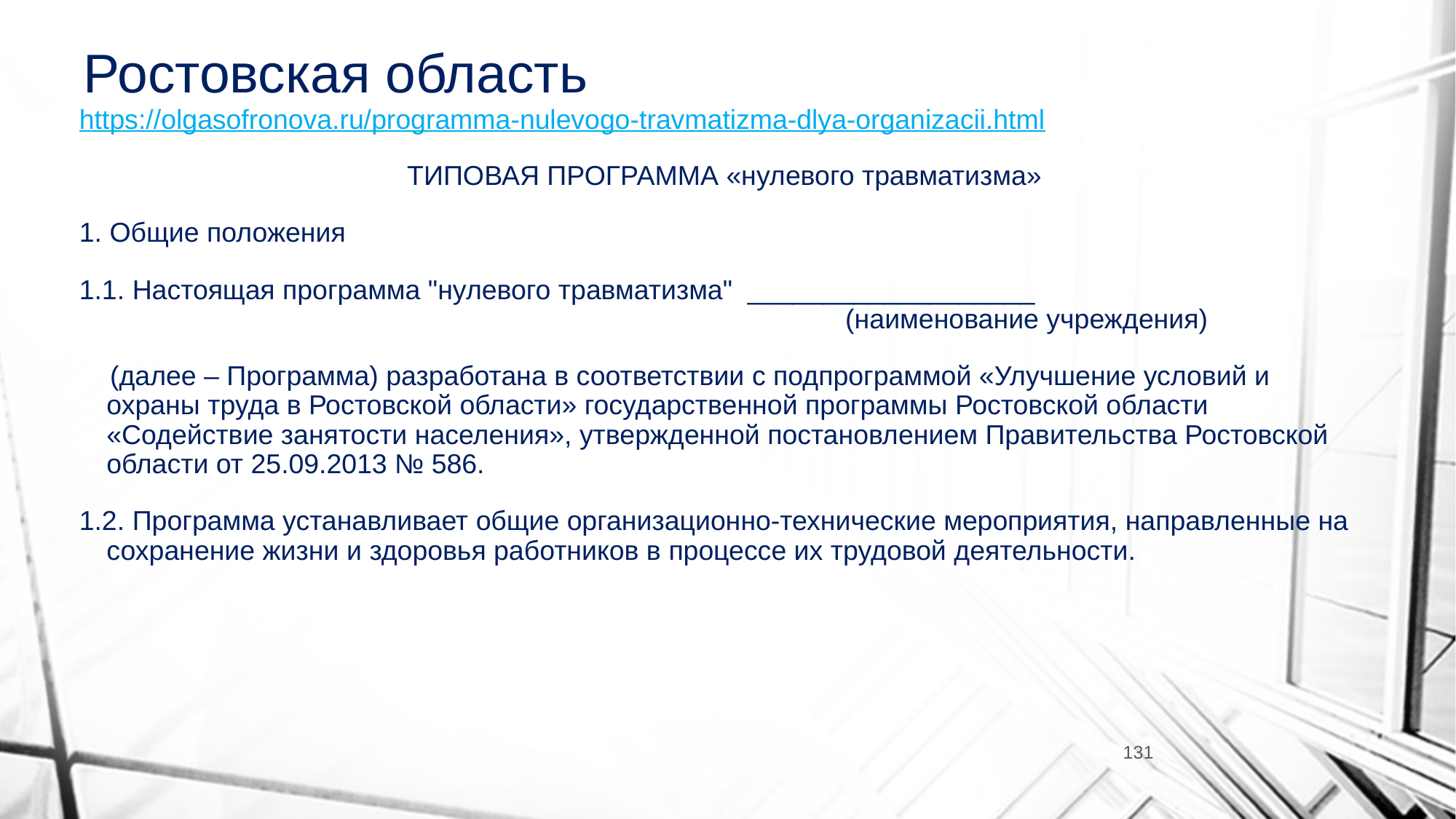

# Ростовская область
https://olgasofronova.ru/programma-nulevogo-travmatizma-dlya-organizacii.html
 ТИПОВАЯ ПРОГРАММА «нулевого травматизма»
1. Общие положения
1.1. Настоящая программа "нулевого травматизма"  ___________________                                                                                                                                            (наименование учреждения)
    (далее – Программа) разработана в соответствии с подпрограммой «Улучшение условий и охраны труда в Ростовской области» государственной программы Ростовской области «Содействие занятости населения», утвержденной постановлением Правительства Ростовской области от 25.09.2013 № 586.
1.2. Программа устанавливает общие организационно-технические мероприятия, направленные на сохранение жизни и здоровья работников в процессе их трудовой деятельности.

131